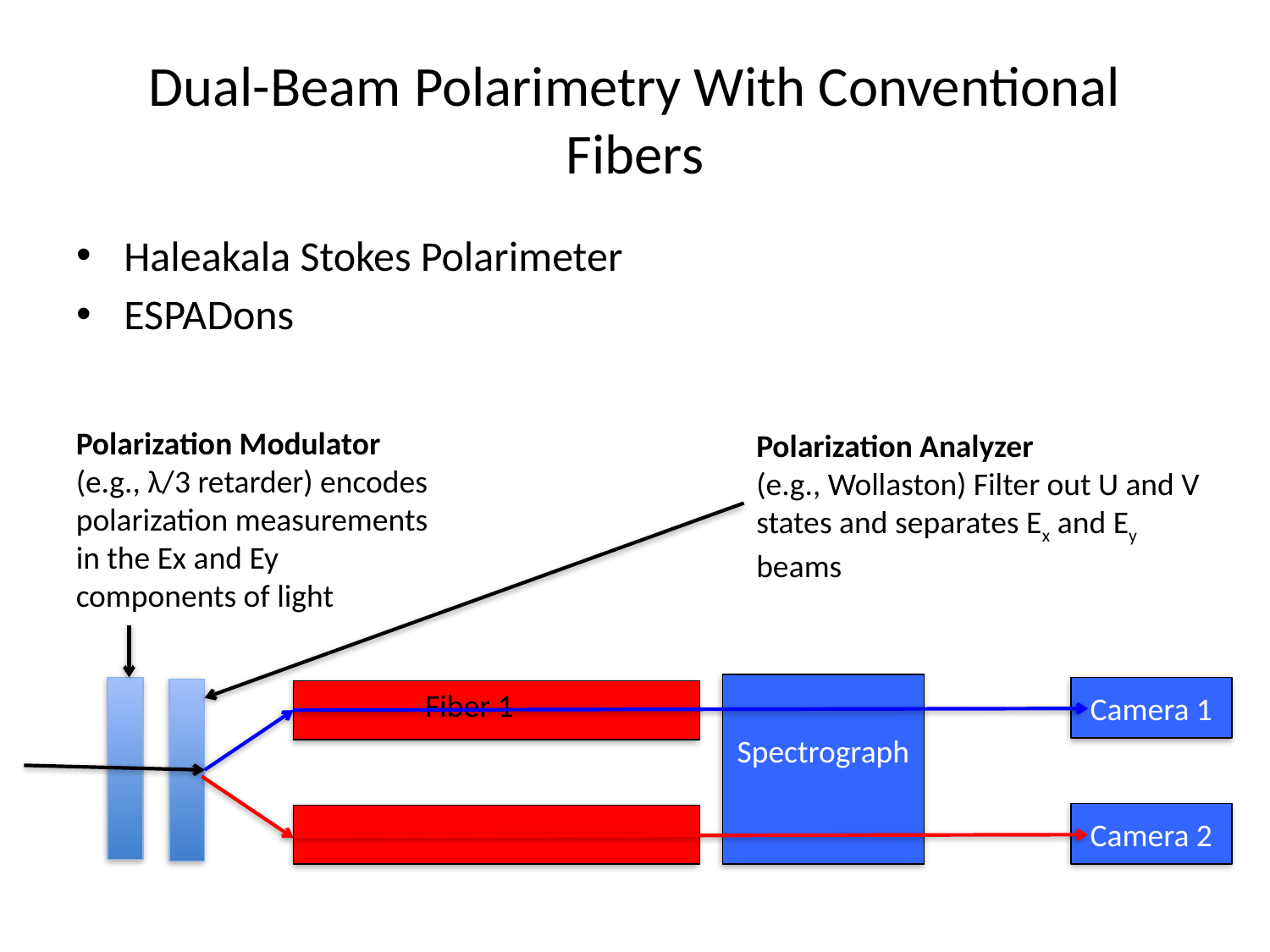

# Dual-Beam Polarimetry With Conventional Fibers
Haleakala Stokes Polarimeter
ESPADons
Polarization Modulator (e.g., λ/3 retarder) encodes polarization measurements in the Ex and Ey components of light
Polarization Analyzer
(e.g., Wollaston) Filter out U and V states and separates Ex and Ey beams
Spectrograph

Camera 1

Fiber 1

Camera 2